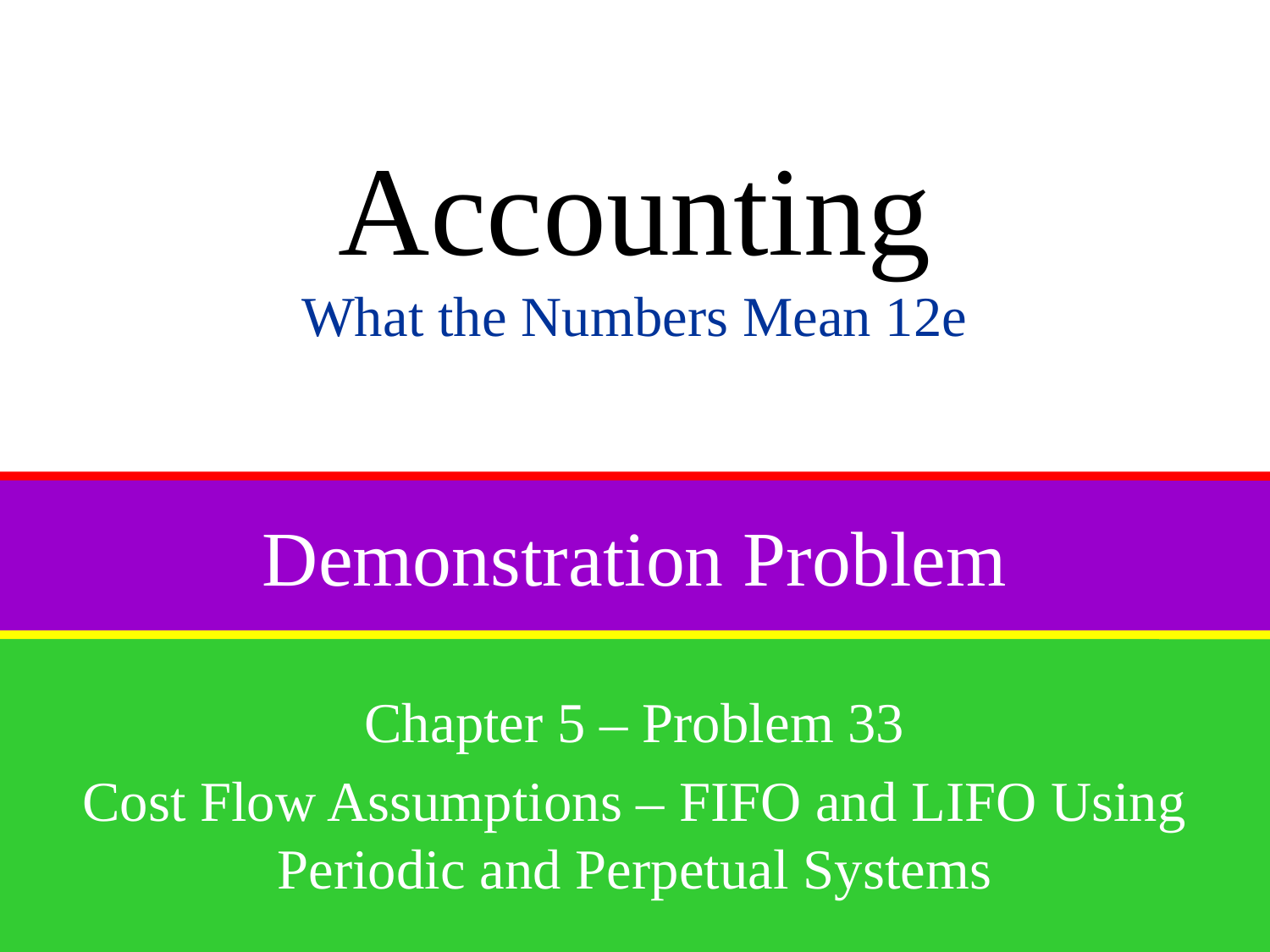

Accounting
What the Numbers Mean 12e
# Demonstration Problem

Chapter 5 – Problem 33
Cost Flow Assumptions – FIFO and LIFO Using Periodic and Perpetual Systems